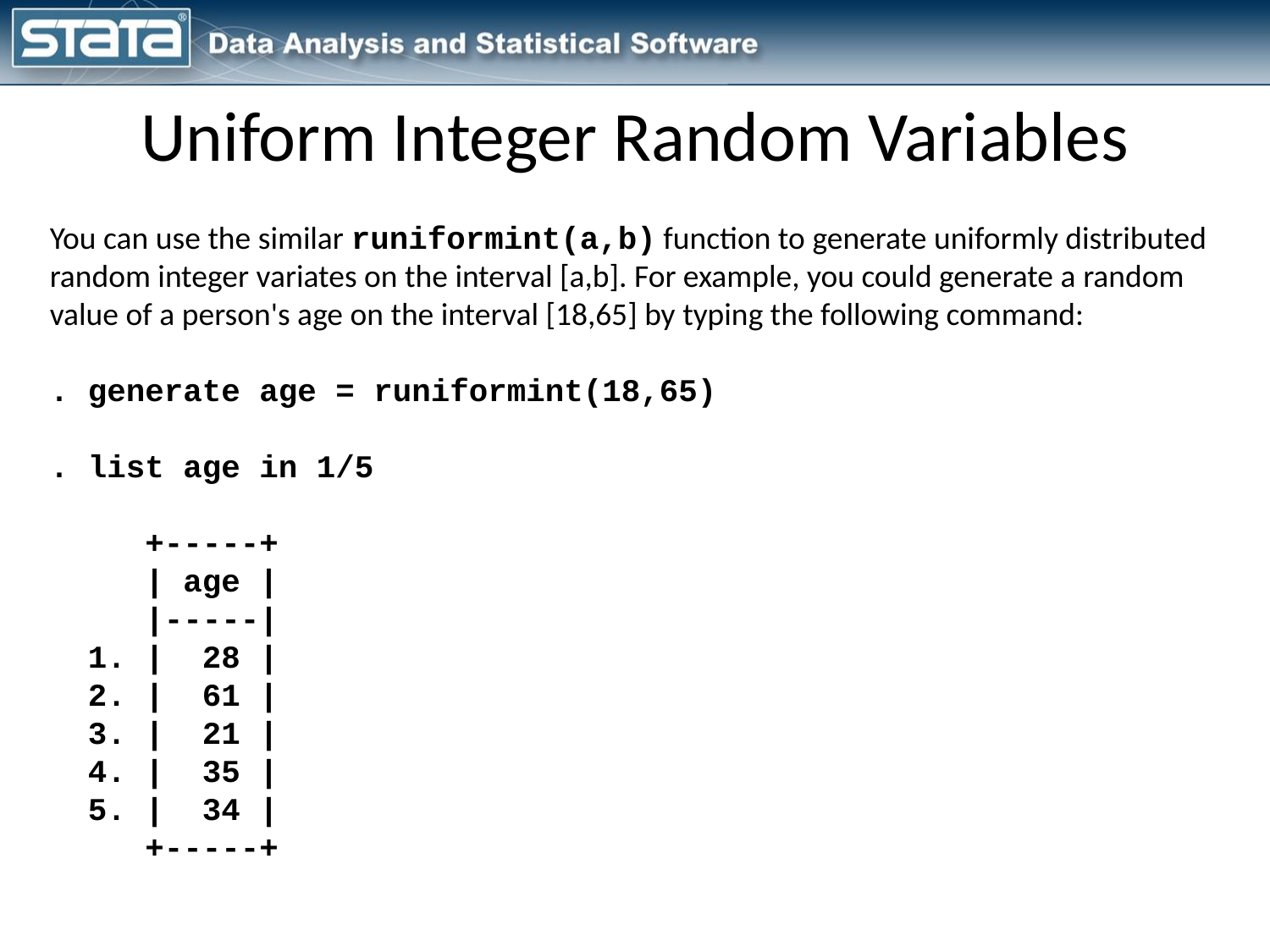

Uniform Integer Random Variables
You can use the similar runiformint(a,b) function to generate uniformly distributed random integer variates on the interval [a,b]. For example, you could generate a random value of a person's age on the interval [18,65] by typing the following command:

. generate age = runiformint(18,65)

. list age in 1/5

     +-----+
     | age |
     |-----|
  1. |  28 |
  2. |  61 |
  3. |  21 |
  4. |  35 |
  5. |  34 |
     +-----+